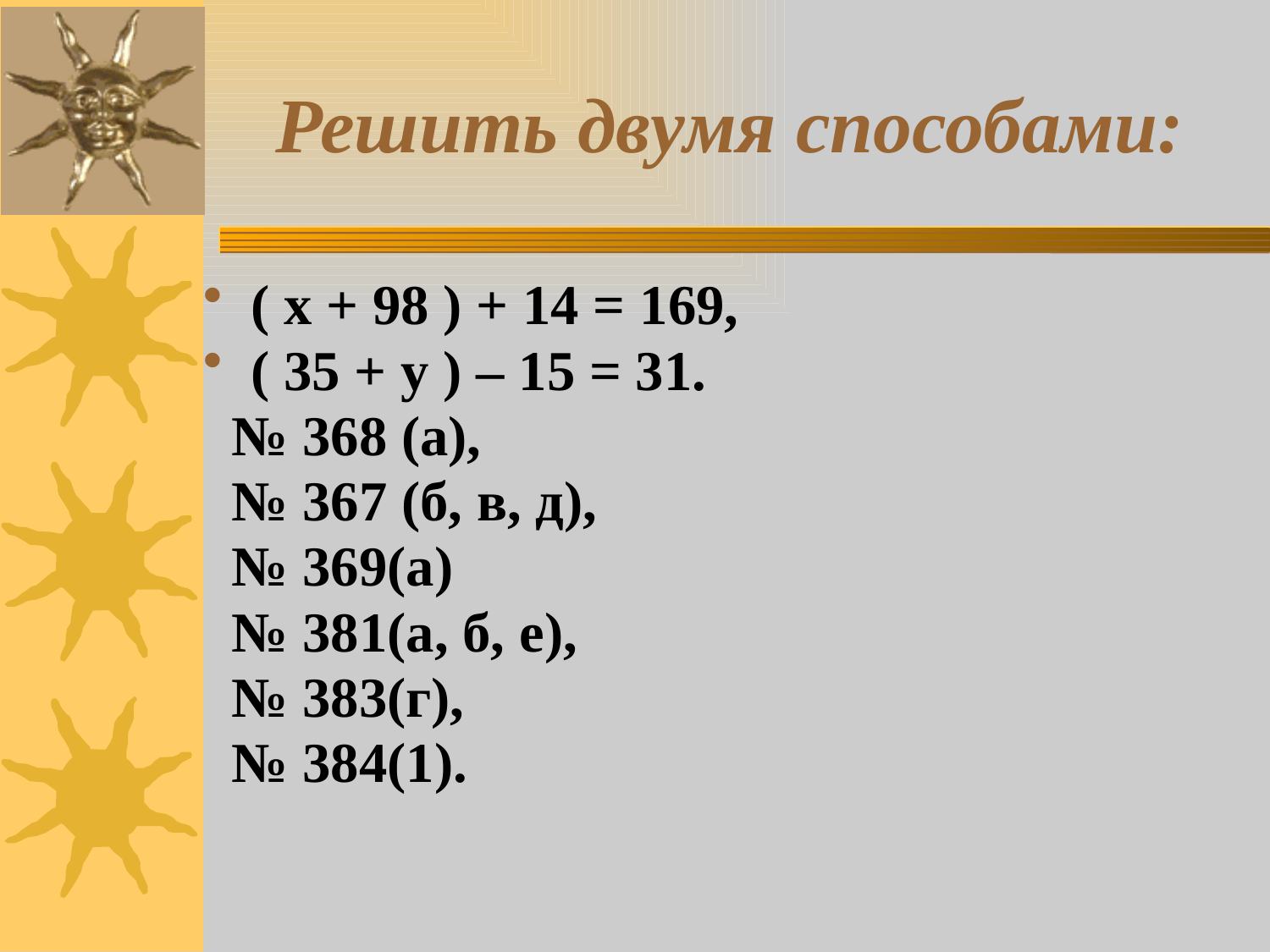

# Решить двумя способами:
( х + 98 ) + 14 = 169,
( 35 + у ) – 15 = 31.
  № 368 (а),
  № 367 (б, в, д),
  № 369(а)
  № 381(а, б, е),
  № 383(г),
  № 384(1).